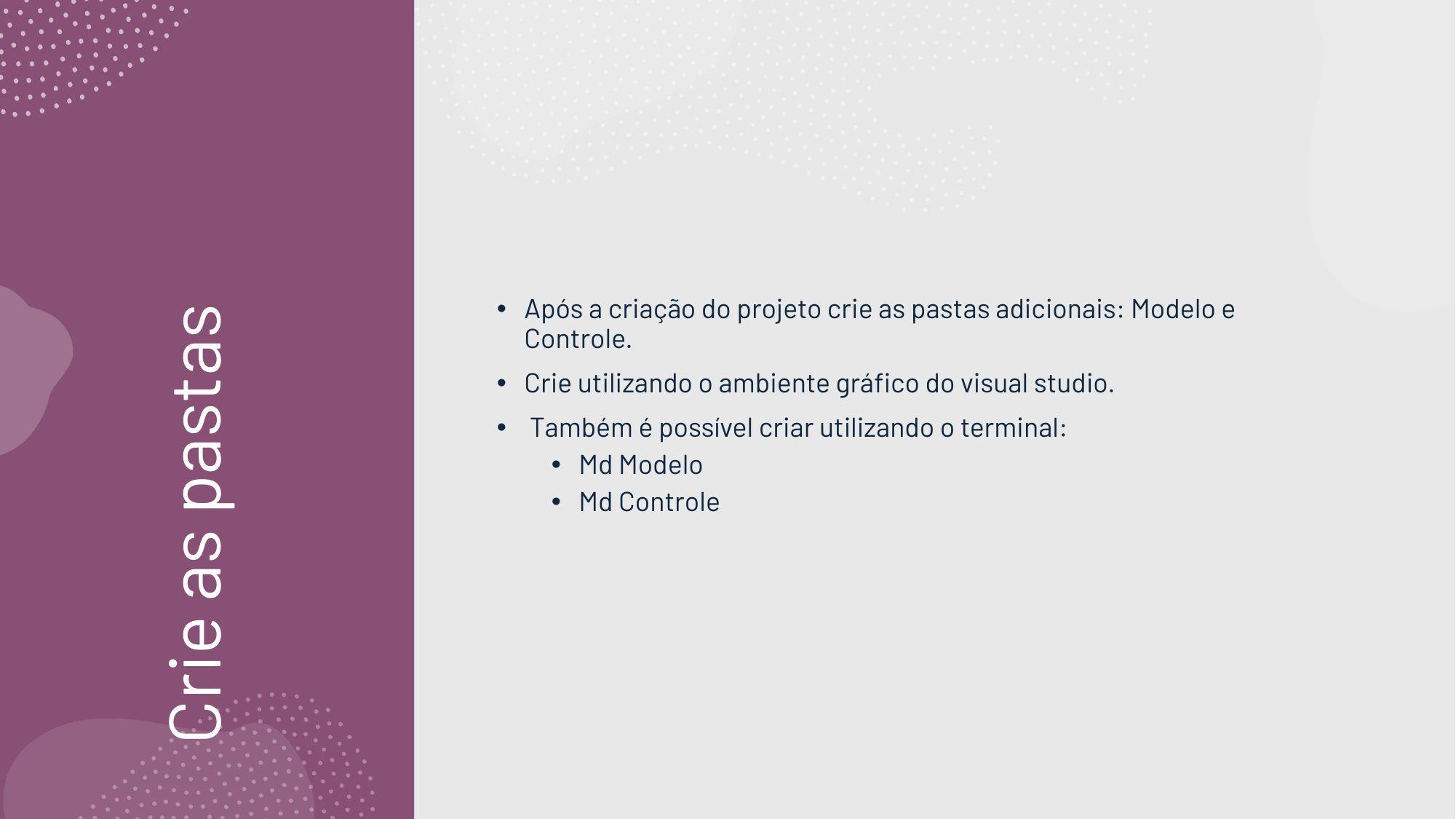

Após a criação do projeto crie as pastas adicionais: Modelo e Controle.
Crie utilizando o ambiente gráfico do visual studio.
 Também é possível criar utilizando o terminal:
Md Modelo
Md Controle
# Crie as pastas